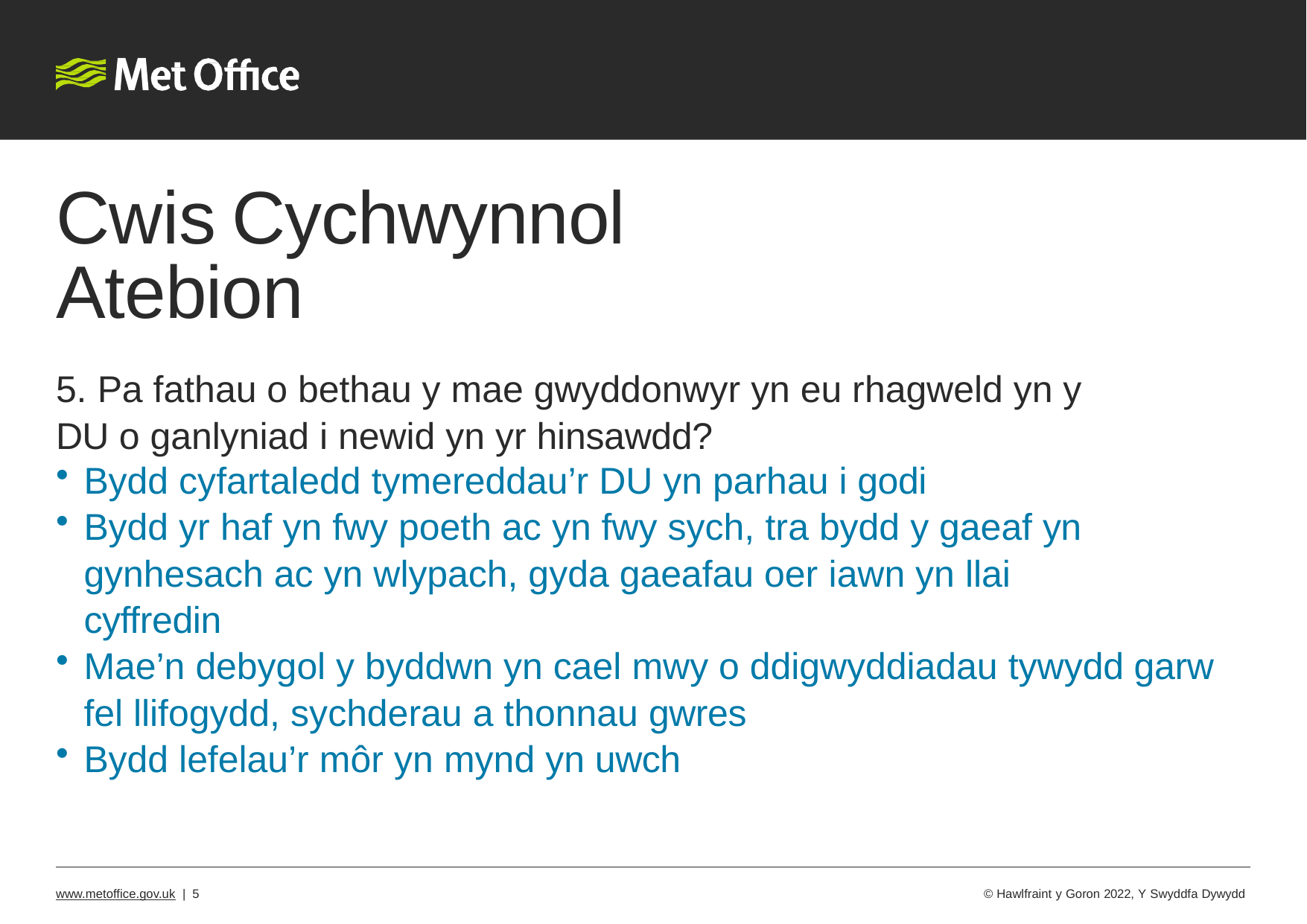

# Cwis	Cychwynnol Atebion
5. Pa fathau o bethau y mae gwyddonwyr yn eu rhagweld yn y DU o ganlyniad i newid yn yr hinsawdd?
Bydd cyfartaledd tymereddau’r DU yn parhau i godi
Bydd yr haf yn fwy poeth ac yn fwy sych, tra bydd y gaeaf yn gynhesach ac yn wlypach, gyda gaeafau oer iawn yn llai cyffredin
Mae’n debygol y byddwn yn cael mwy o ddigwyddiadau tywydd garw fel llifogydd, sychderau a thonnau gwres
Bydd lefelau’r môr yn mynd yn uwch
www.metoffice.gov.uk | 5
© Hawlfraint y Goron 2022, Y Swyddfa Dywydd